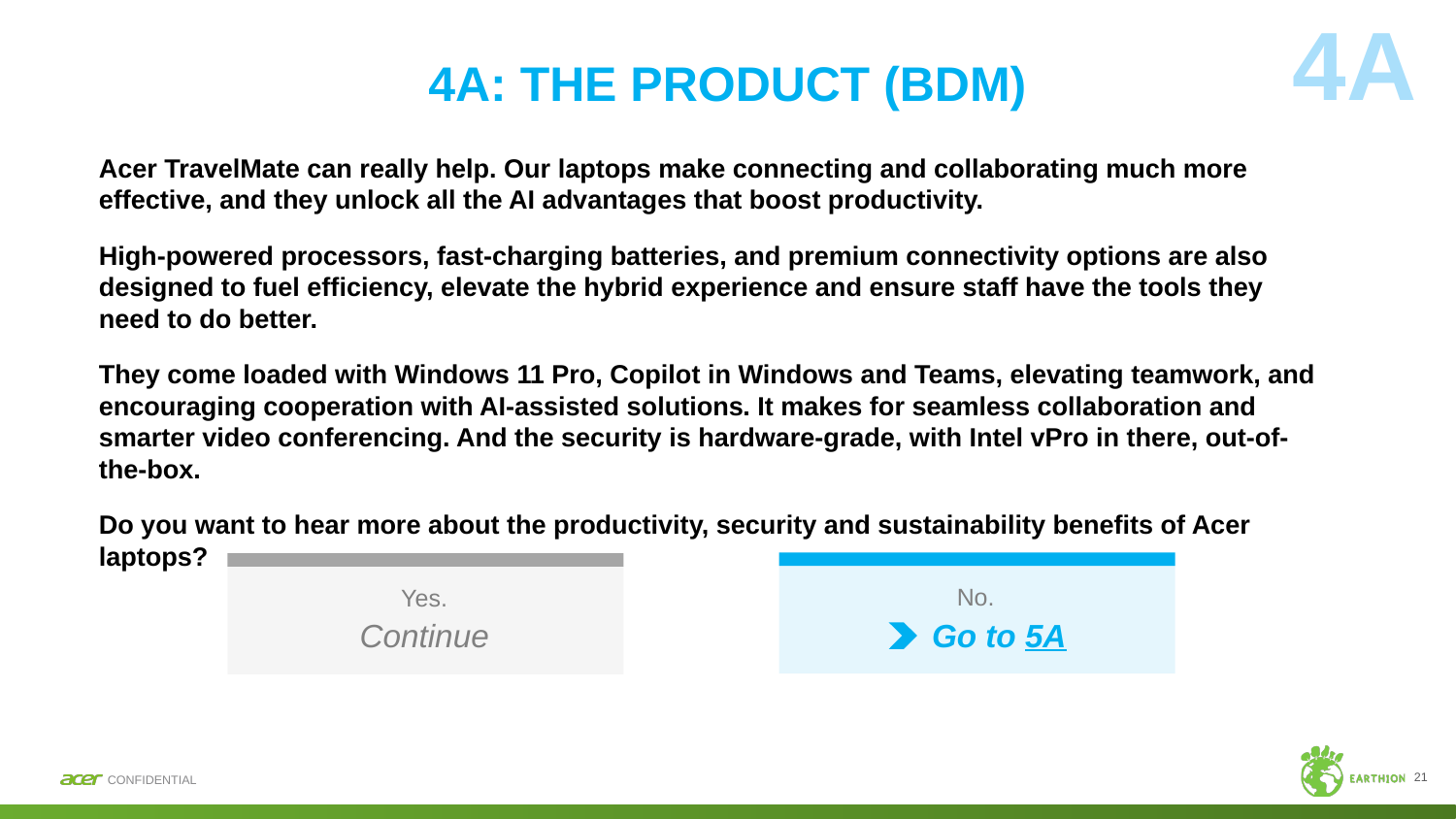

4A
# 4A: THE PRODUCT (BDM)
Acer TravelMate can really help. Our laptops make connecting and collaborating much more effective, and they unlock all the AI advantages that boost productivity.
High-powered processors, fast-charging batteries, and premium connectivity options are also designed to fuel efficiency, elevate the hybrid experience and ensure staff have the tools they need to do better.
They come loaded with Windows 11 Pro, Copilot in Windows and Teams, elevating teamwork, and encouraging cooperation with AI-assisted solutions. It makes for seamless collaboration and smarter video conferencing. And the security is hardware-grade, with Intel vPro in there, out-of-the-box.
Do you want to hear more about the productivity, security and sustainability benefits of Acer laptops?

No.

 Go to 5A

Yes.

Continue
21